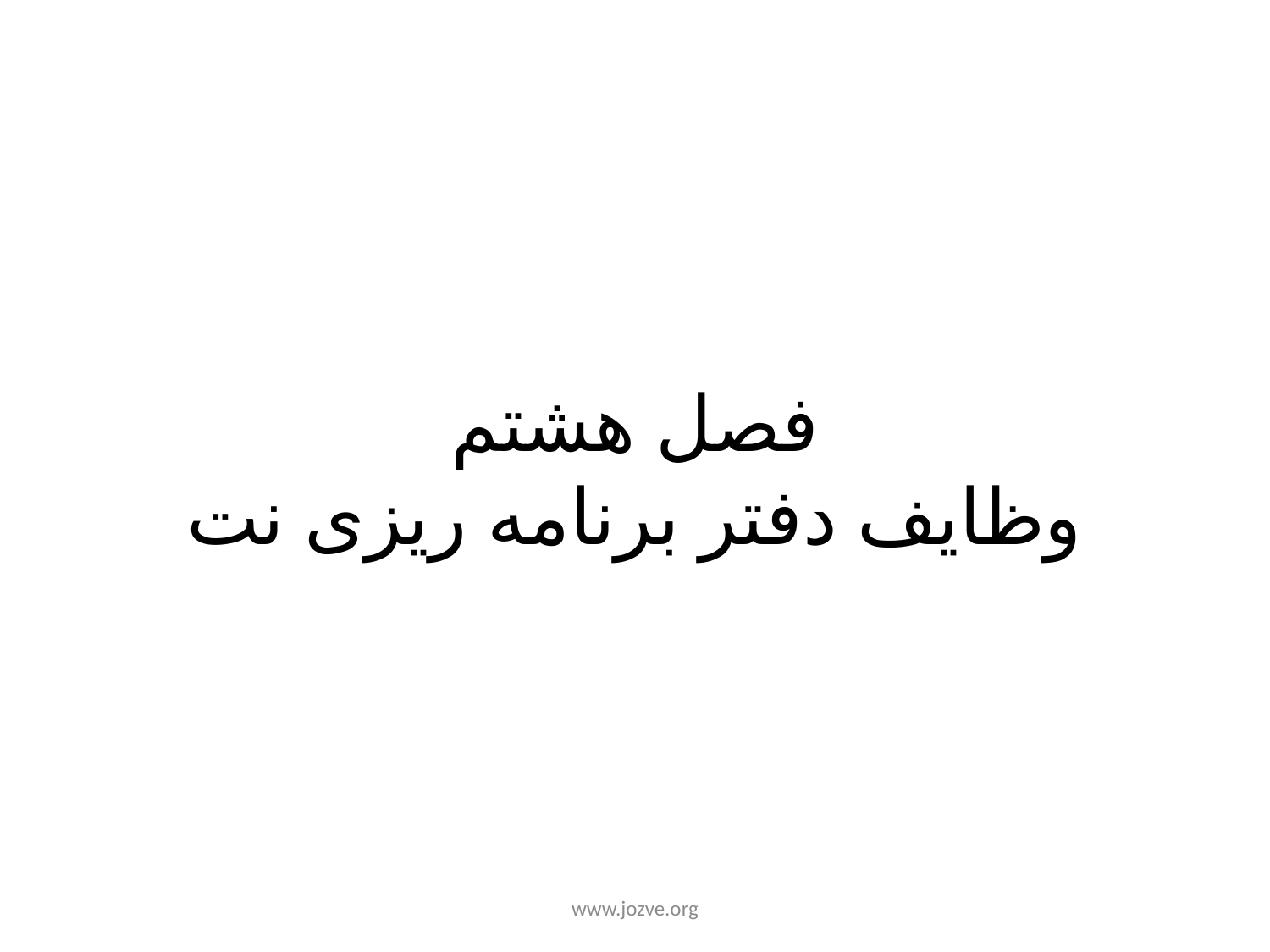

# فصل هشتم وظایف دفتر برنامه ریزی نت
www.jozve.org